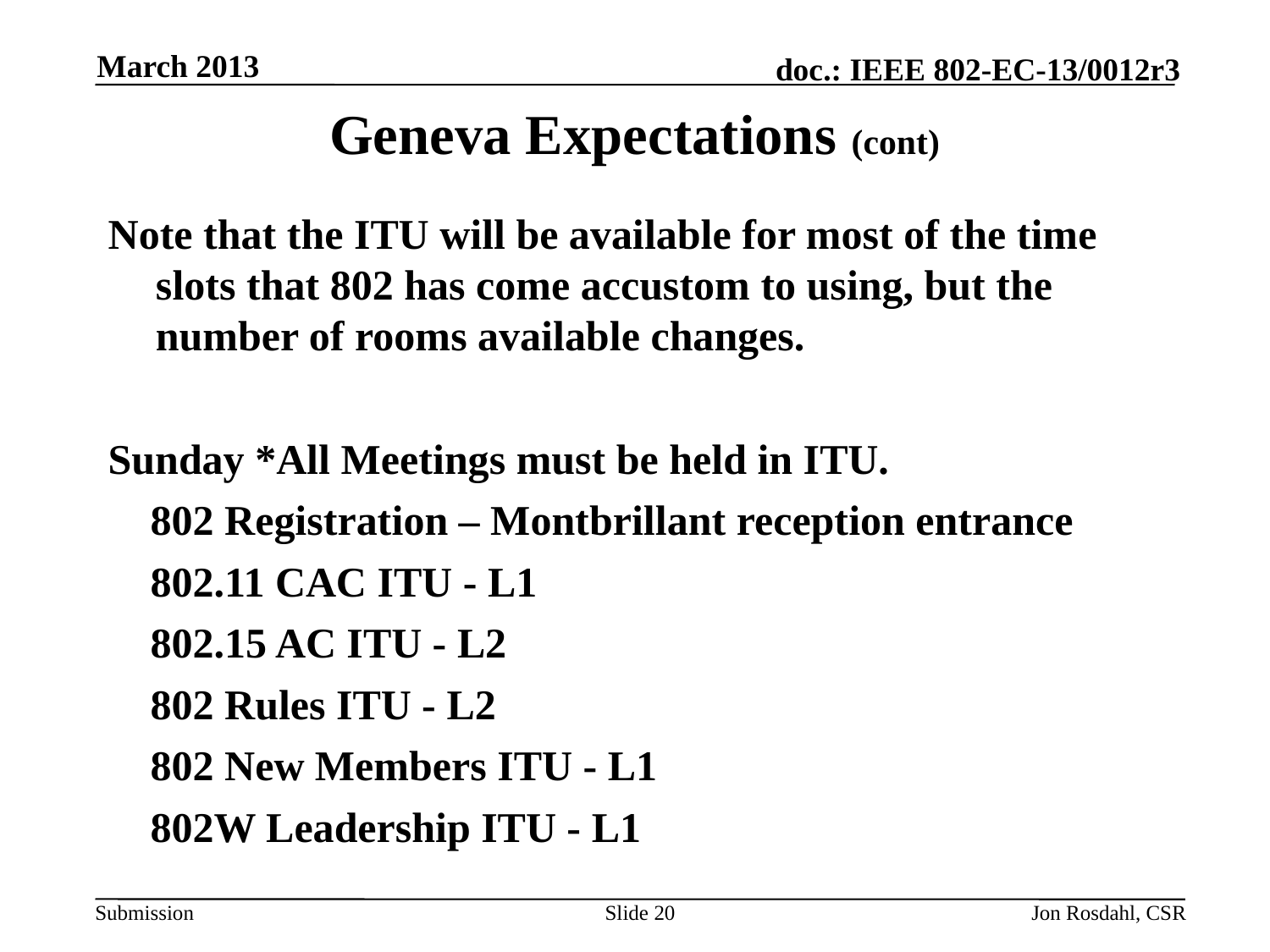

March 2013
# Geneva Expectations (cont)
Note that the ITU will be available for most of the time slots that 802 has come accustom to using, but the number of rooms available changes.

Sunday *All Meetings must be held in ITU.
    802 Registration – Montbrillant reception entrance
    802.11 CAC ITU ‐ L1
    802.15 AC ITU ‐ L2
    802 Rules ITU ‐ L2
    802 New Members ITU ‐ L1
    802W Leadership ITU ‐ L1
Slide 20
Jon Rosdahl, CSR